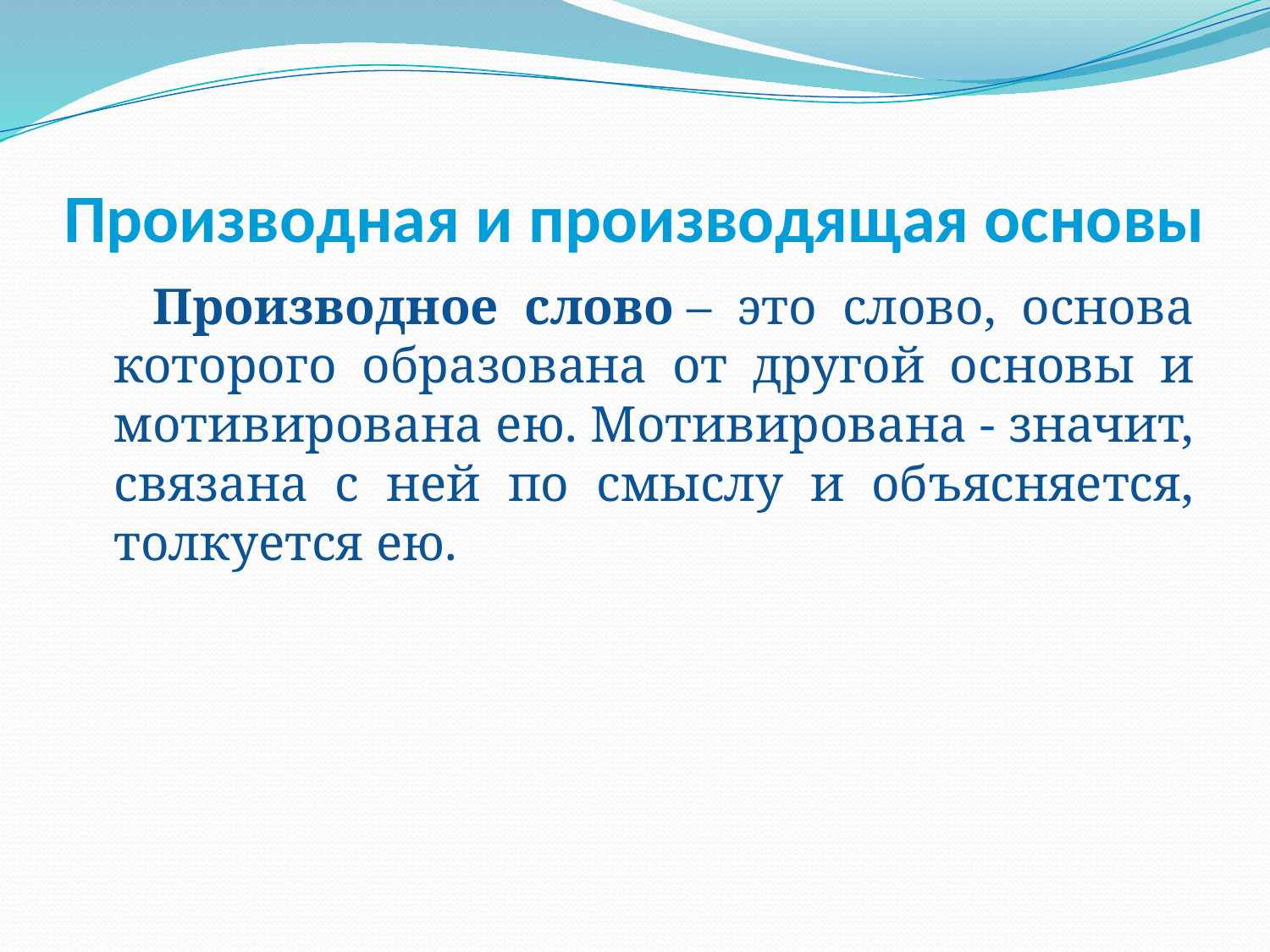

# Производная и производящая основы
   Производное слово – это слово, основа которого образована от другой основы и мотивирована ею. Мотивирована - значит, связана с ней по смыслу и объясняется, толкуется ею.